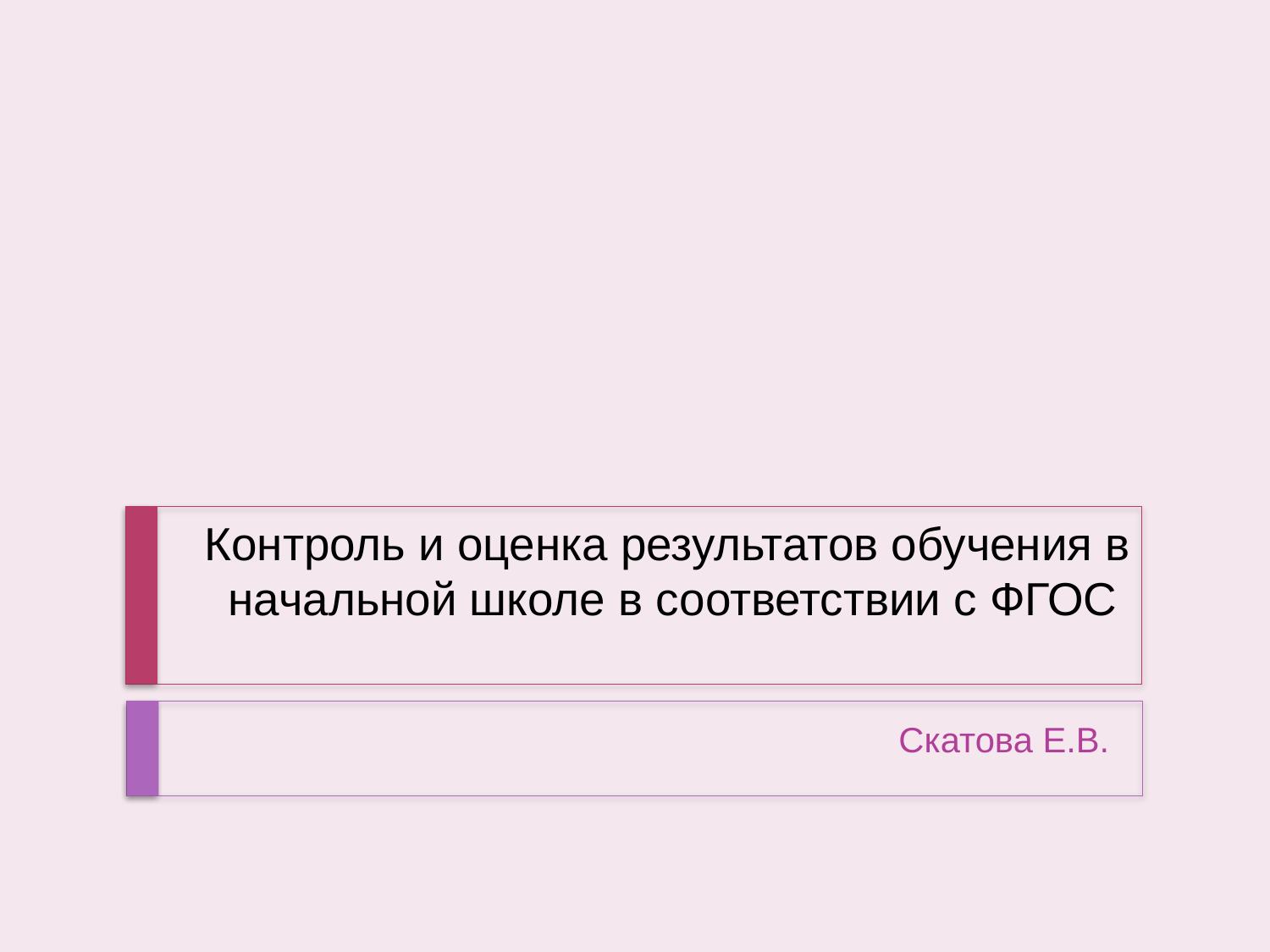

# Контроль и оценка результатов обучения в начальной школе в соответствии с ФГОС
Скатова Е.В.